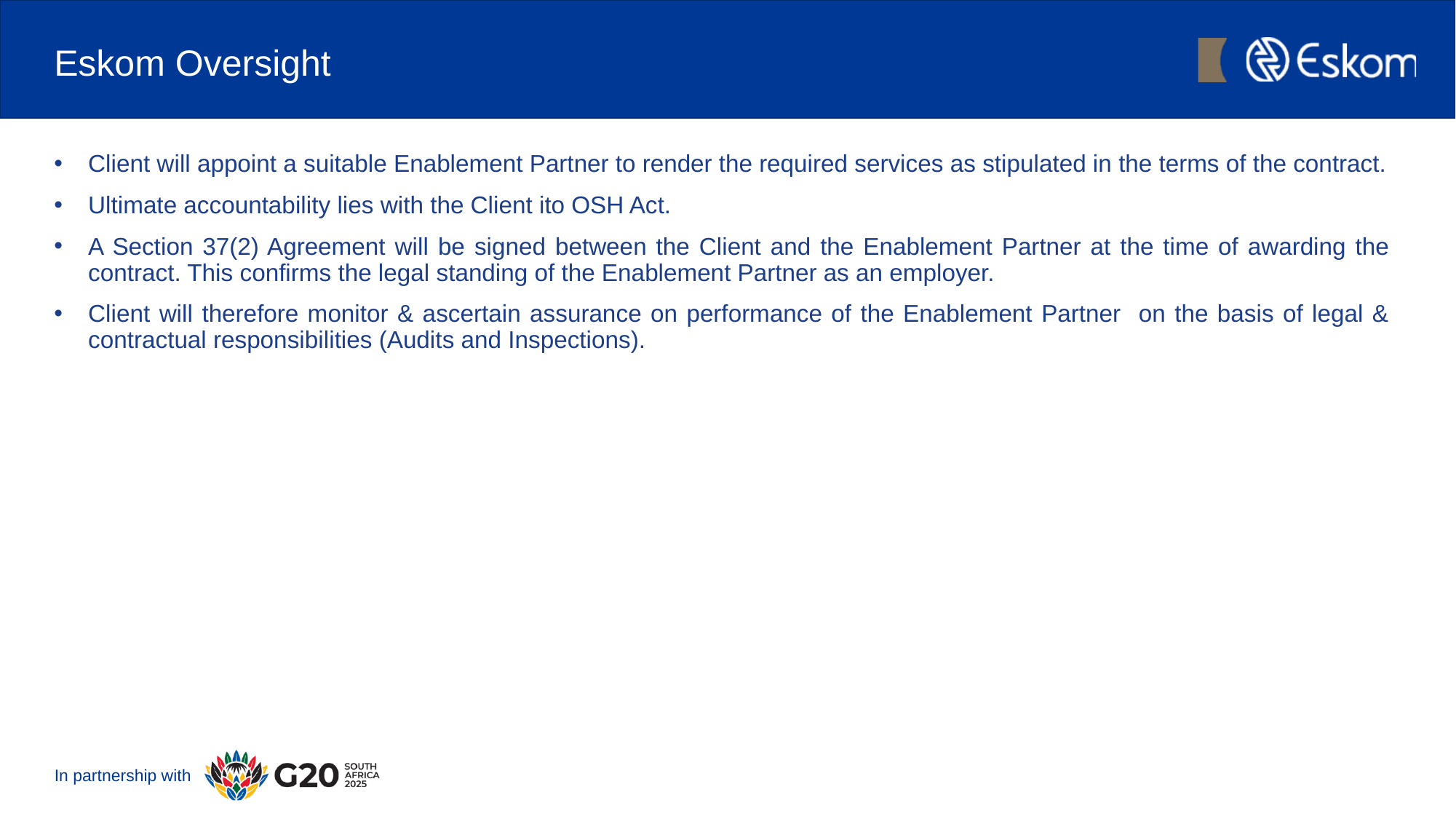

# Eskom Oversight
Client will appoint a suitable Enablement Partner to render the required services as stipulated in the terms of the contract.
Ultimate accountability lies with the Client ito OSH Act.
A Section 37(2) Agreement will be signed between the Client and the Enablement Partner at the time of awarding the contract. This confirms the legal standing of the Enablement Partner as an employer.
Client will therefore monitor & ascertain assurance on performance of the Enablement Partner  on the basis of legal & contractual responsibilities (Audits and Inspections).